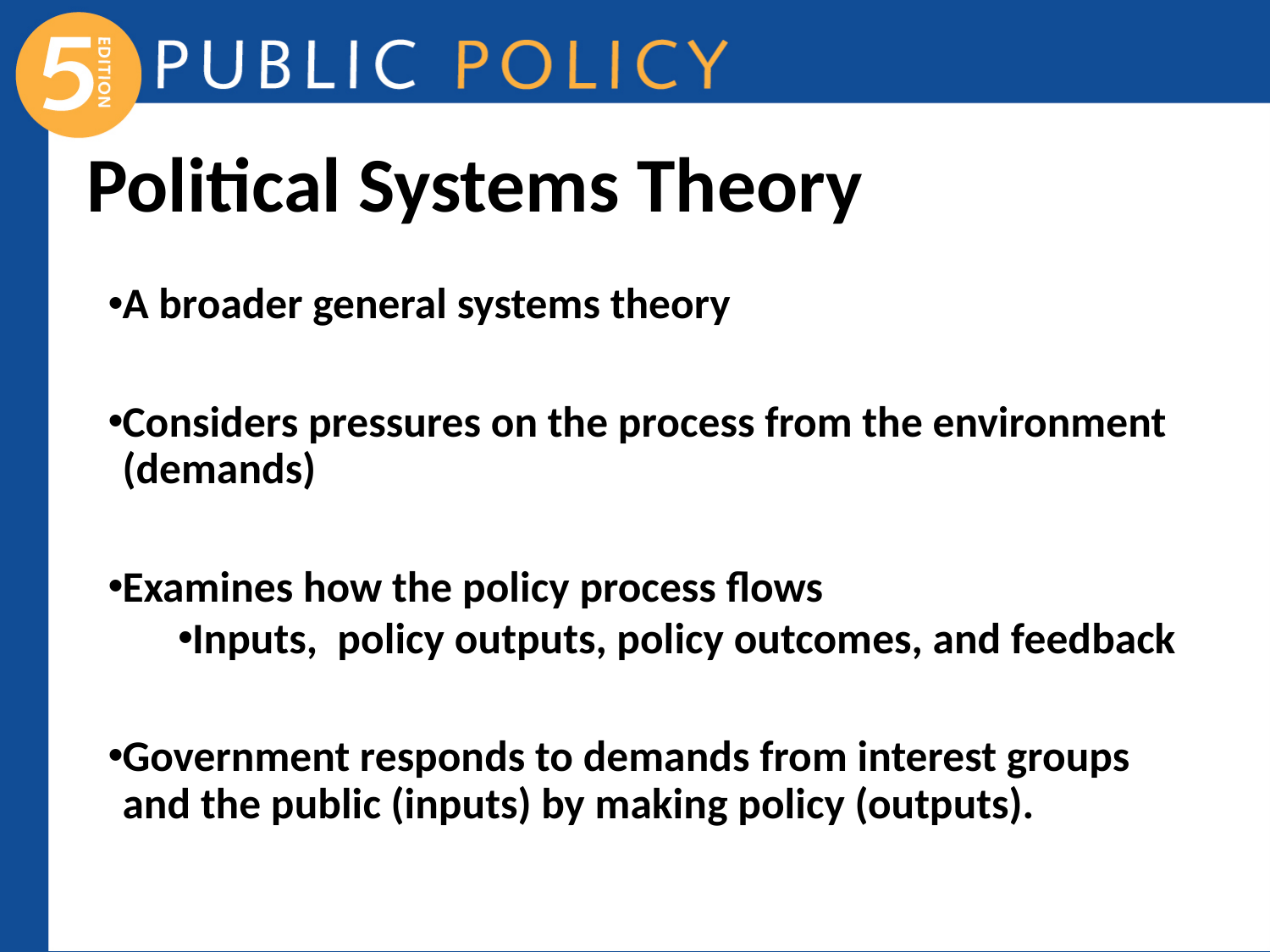

# Political Systems Theory
A broader general systems theory

Considers pressures on the process from the environment (demands)

Examines how the policy process flows
Inputs,  policy outputs, policy outcomes, and feedback

Government responds to demands from interest groups and the public (inputs) by making policy (outputs).